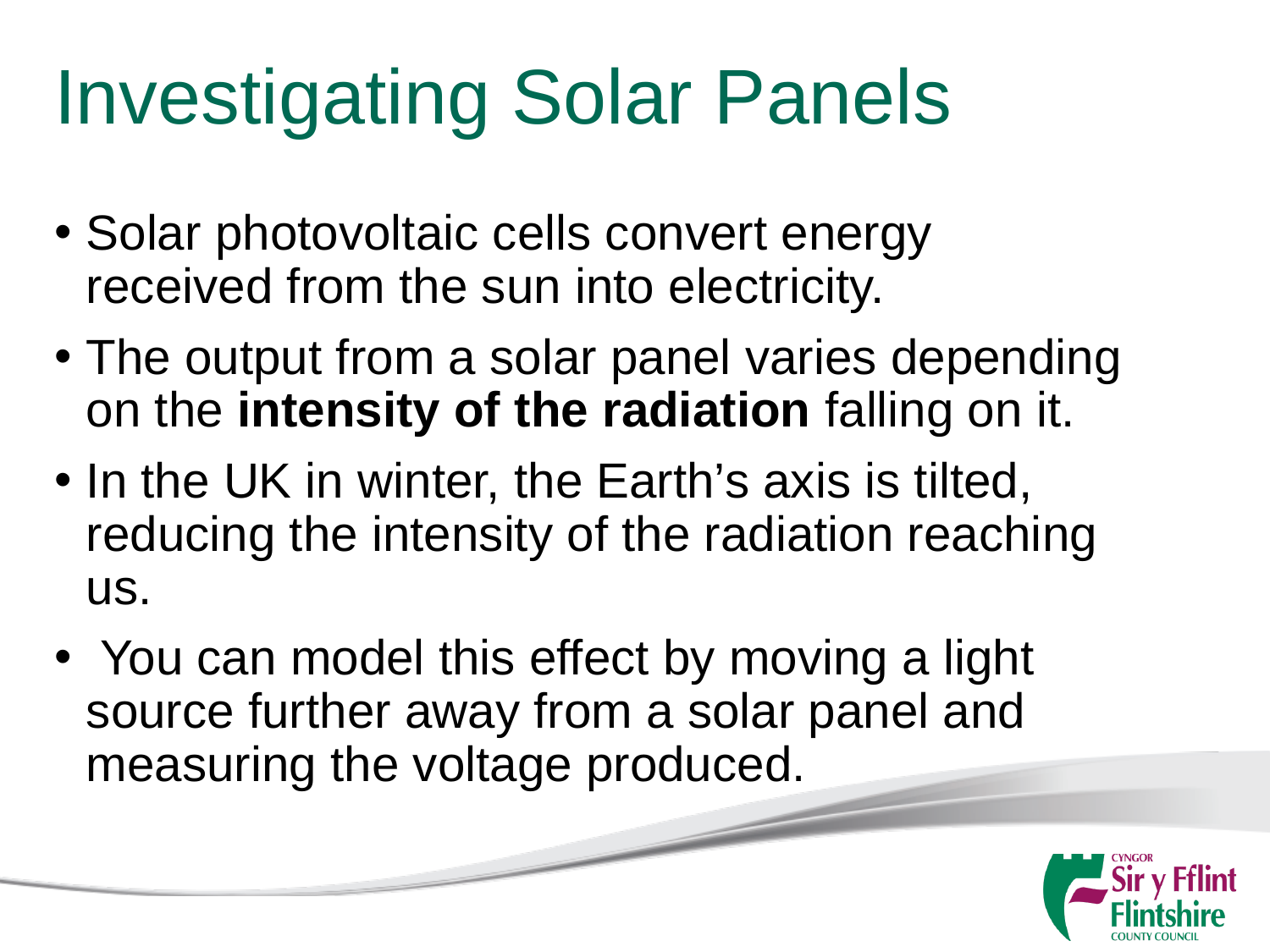

# Investigating Solar Panels
Solar photovoltaic cells convert energy received from the sun into electricity.
The output from a solar panel varies depending on the intensity of the radiation falling on it.
In the UK in winter, the Earth’s axis is tilted, reducing the intensity of the radiation reaching us.
 You can model this effect by moving a light source further away from a solar panel and measuring the voltage produced.